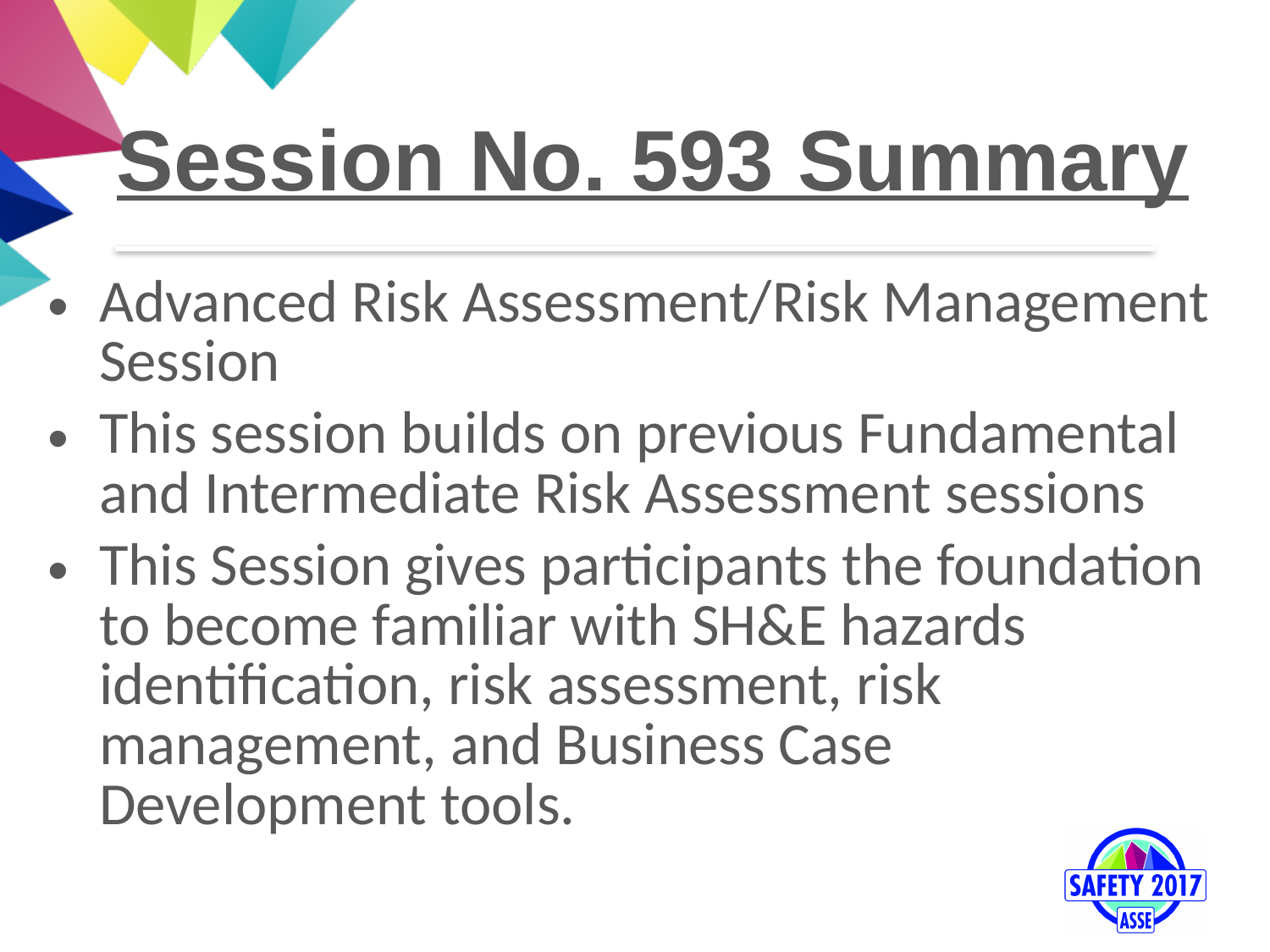

# Session No. 593 Summary
Advanced Risk Assessment/Risk Management  Session
This session builds on previous Fundamental and Intermediate Risk Assessment sessions
This Session gives participants the foundation to become familiar with SH&E hazards identification, risk assessment, risk management, and Business Case Development tools.